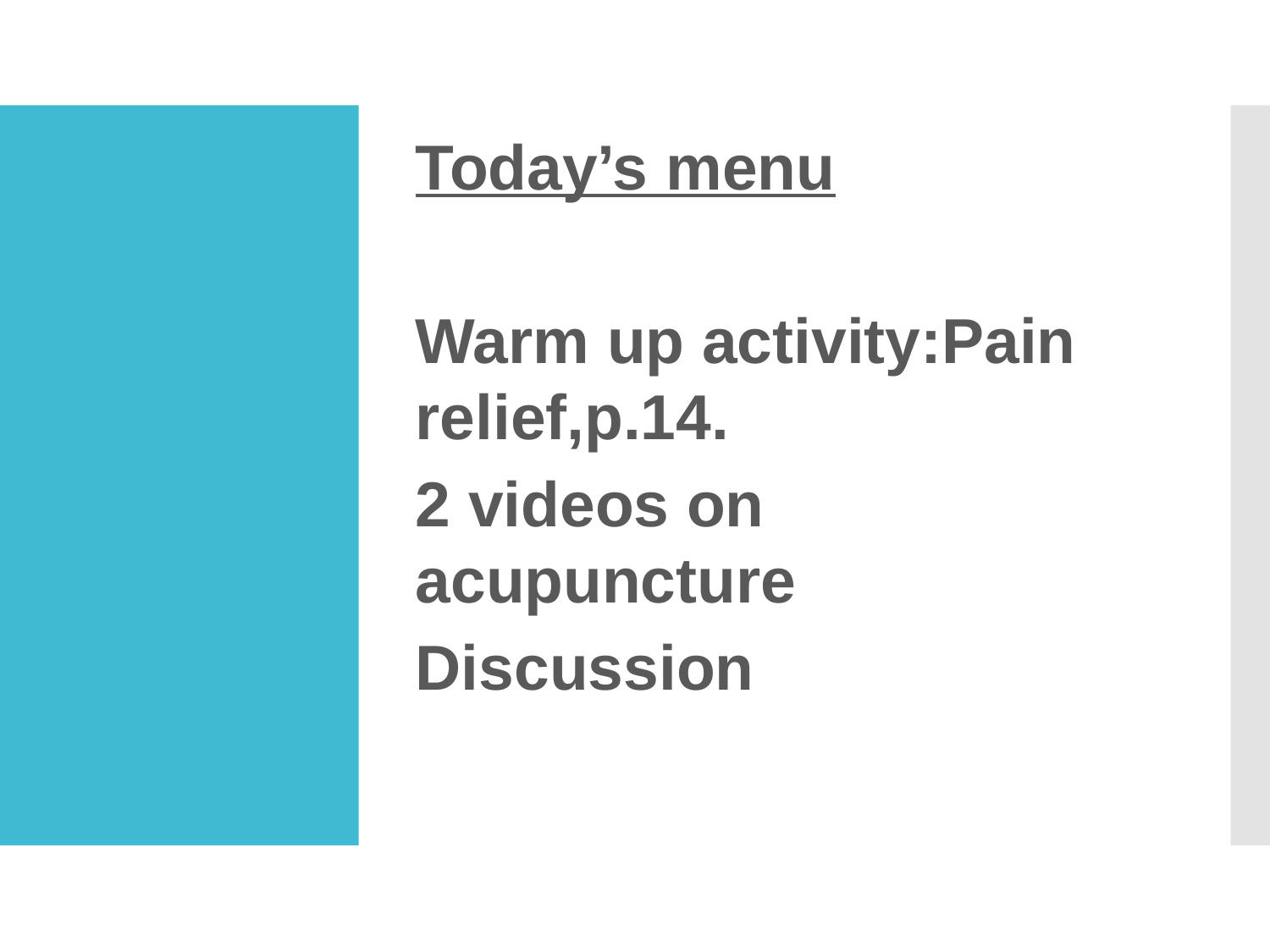

Today’s menu

Warm up activity:Pain relief,p.14.
2 videos on acupuncture
Discussion
#